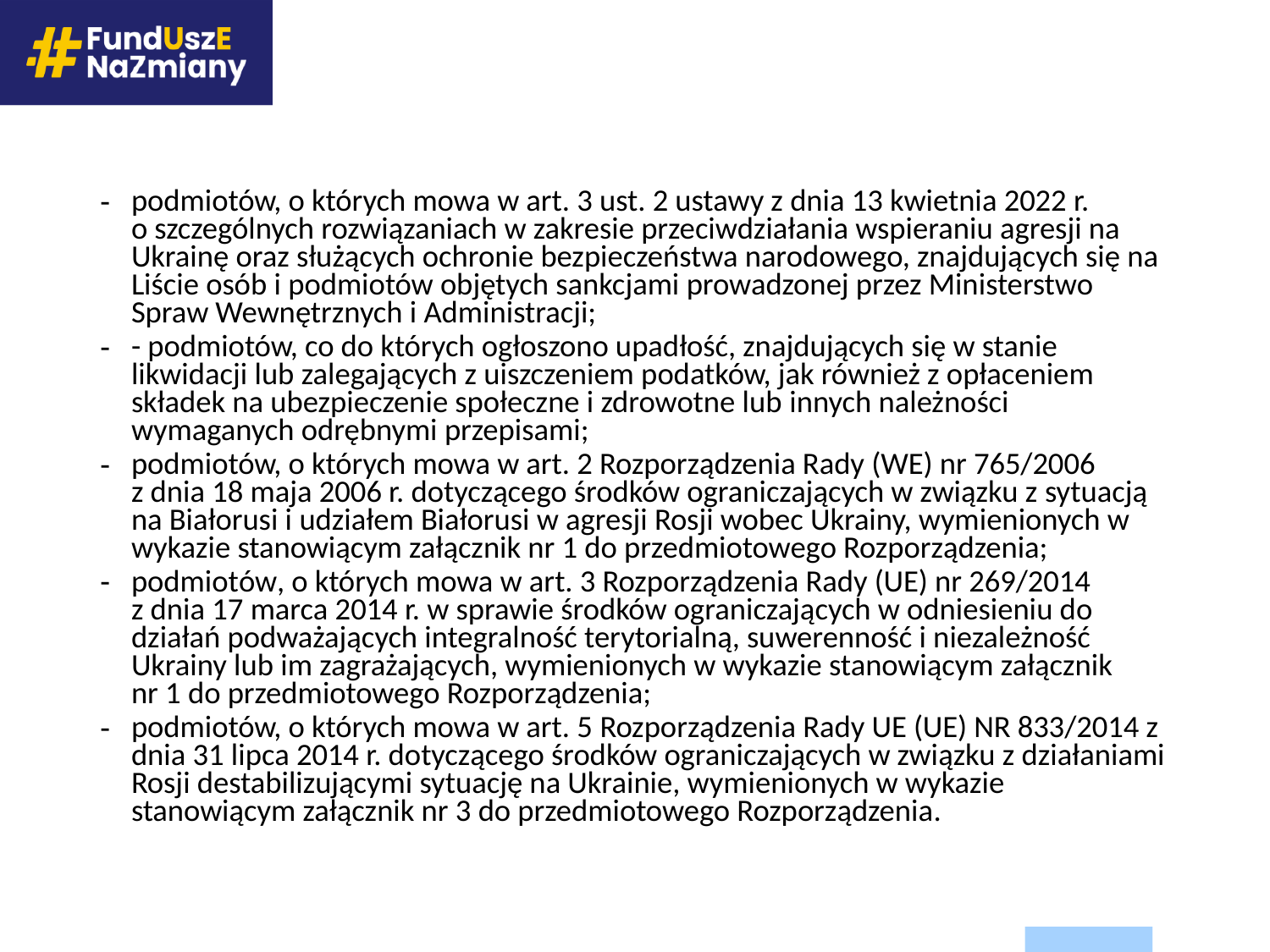

podmiotów, o których mowa w art. 3 ust. 2 ustawy z dnia 13 kwietnia 2022 r. o szczególnych rozwiązaniach w zakresie przeciwdziałania wspieraniu agresji na Ukrainę oraz służących ochronie bezpieczeństwa narodowego, znajdujących się na Liście osób i podmiotów objętych sankcjami prowadzonej przez Ministerstwo Spraw Wewnętrznych i Administracji;
- podmiotów, co do których ogłoszono upadłość, znajdujących się w stanie likwidacji lub zalegających z uiszczeniem podatków, jak również z opłaceniem składek na ubezpieczenie społeczne i zdrowotne lub innych należności wymaganych odrębnymi przepisami;
podmiotów, o których mowa w art. 2 Rozporządzenia Rady (WE) nr 765/2006 z dnia 18 maja 2006 r. dotyczącego środków ograniczających w związku z sytuacją na Białorusi i udziałem Białorusi w agresji Rosji wobec Ukrainy, wymienionych w wykazie stanowiącym załącznik nr 1 do przedmiotowego Rozporządzenia;
podmiotów, o których mowa w art. 3 Rozporządzenia Rady (UE) nr 269/2014 z dnia 17 marca 2014 r. w sprawie środków ograniczających w odniesieniu do działań podważających integralność terytorialną, suwerenność i niezależność Ukrainy lub im zagrażających, wymienionych w wykazie stanowiącym załącznik nr 1 do przedmiotowego Rozporządzenia;
podmiotów, o których mowa w art. 5 Rozporządzenia Rady UE (UE) NR 833/2014 z dnia 31 lipca 2014 r. dotyczącego środków ograniczających w związku z działaniami Rosji destabilizującymi sytuację na Ukrainie, wymienionych w wykazie stanowiącym załącznik nr 3 do przedmiotowego Rozporządzenia.